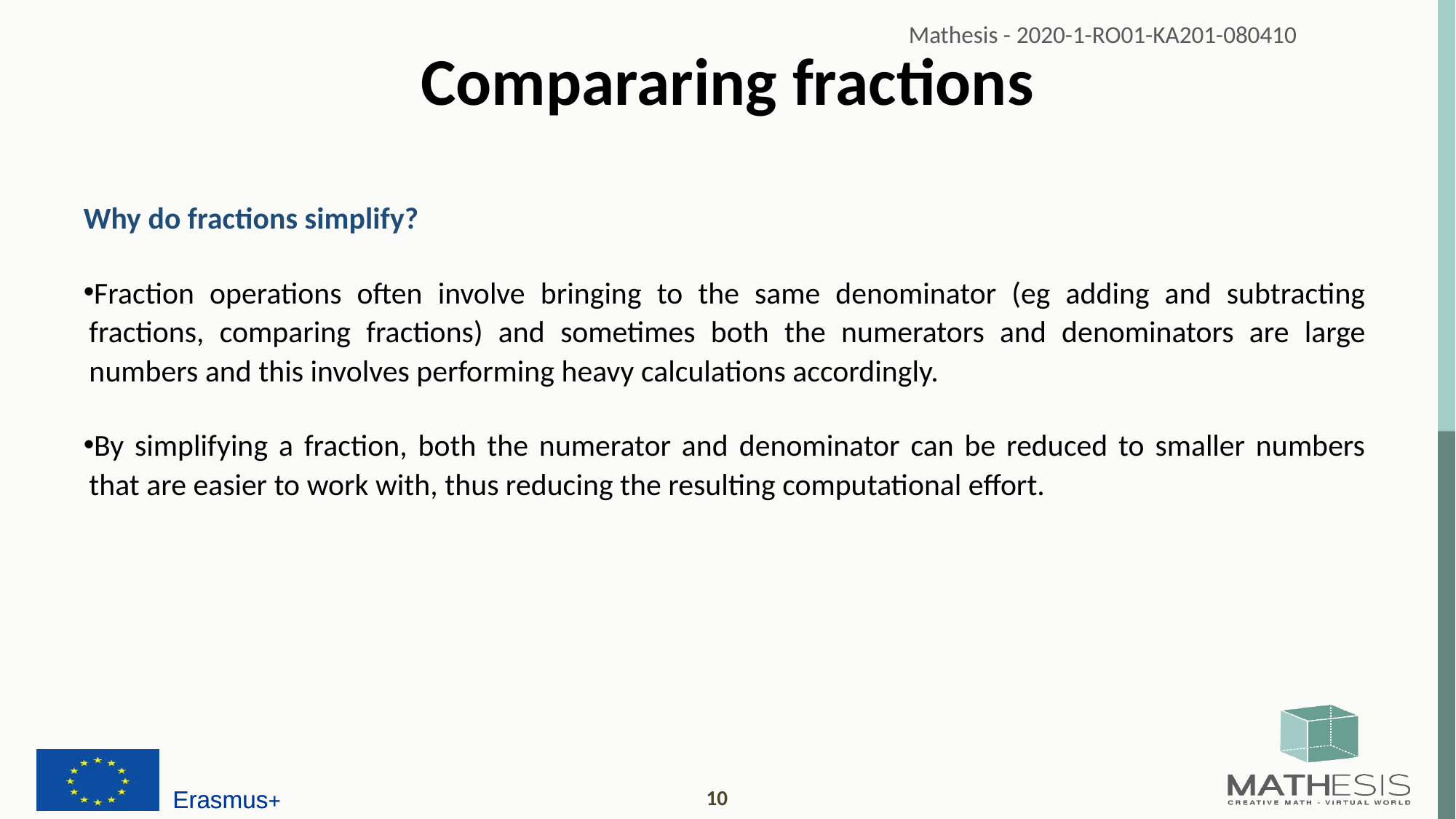

# Compararing fractions
Why do fractions simplify?
Fraction operations often involve bringing to the same denominator (eg adding and subtracting fractions, comparing fractions) and sometimes both the numerators and denominators are large numbers and this involves performing heavy calculations accordingly.
By simplifying a fraction, both the numerator and denominator can be reduced to smaller numbers that are easier to work with, thus reducing the resulting computational effort.